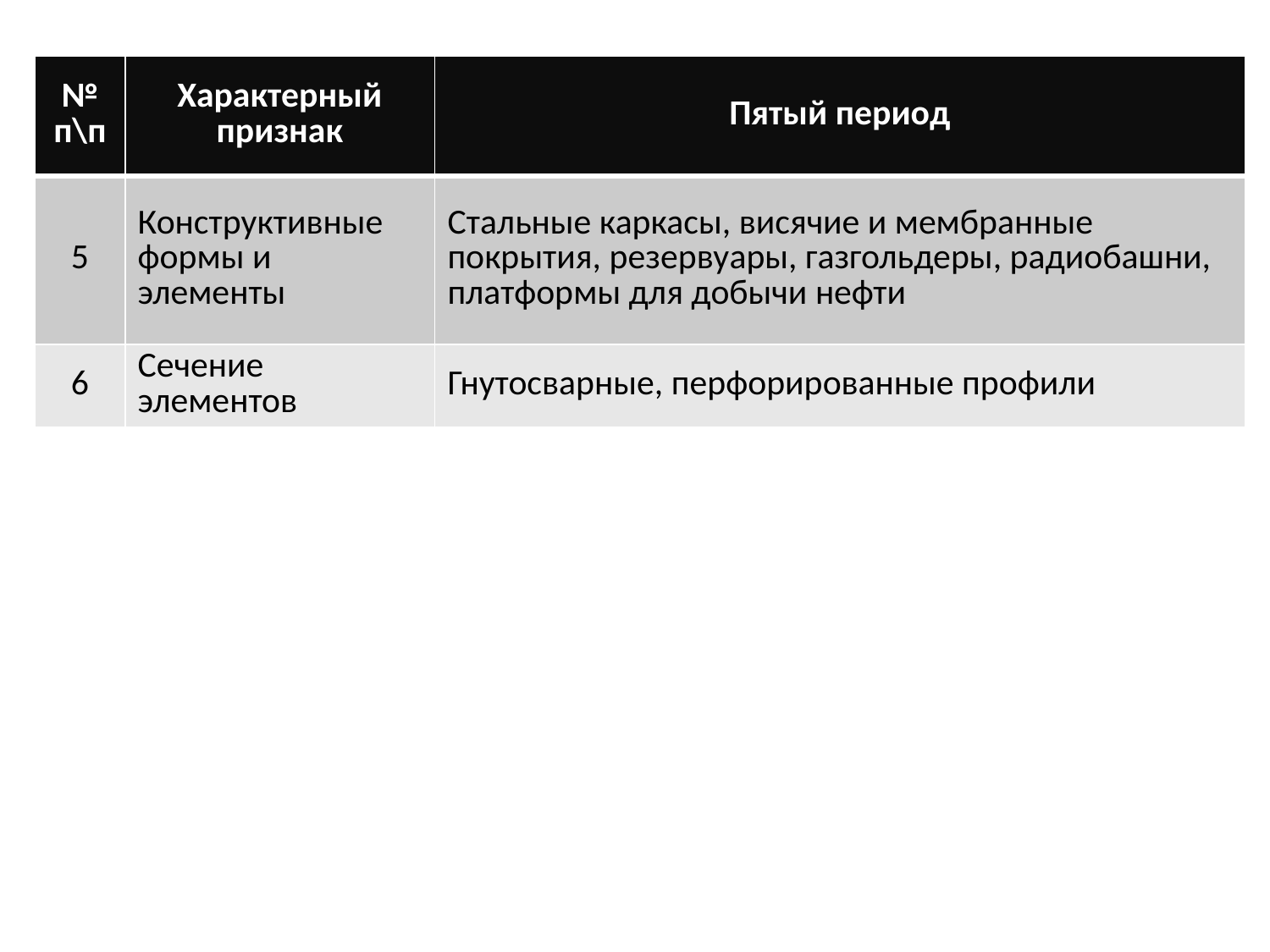

| № п\п | Характерный признак | Пятый период |
| --- | --- | --- |
| 5 | Конструктивные формы и элементы | Стальные каркасы, висячие и мембранные покрытия, резервуары, газгольдеры, радиобашни, платформы для добычи нефти |
| 6 | Сечение элементов | Гнутосварные, перфорированные профили |